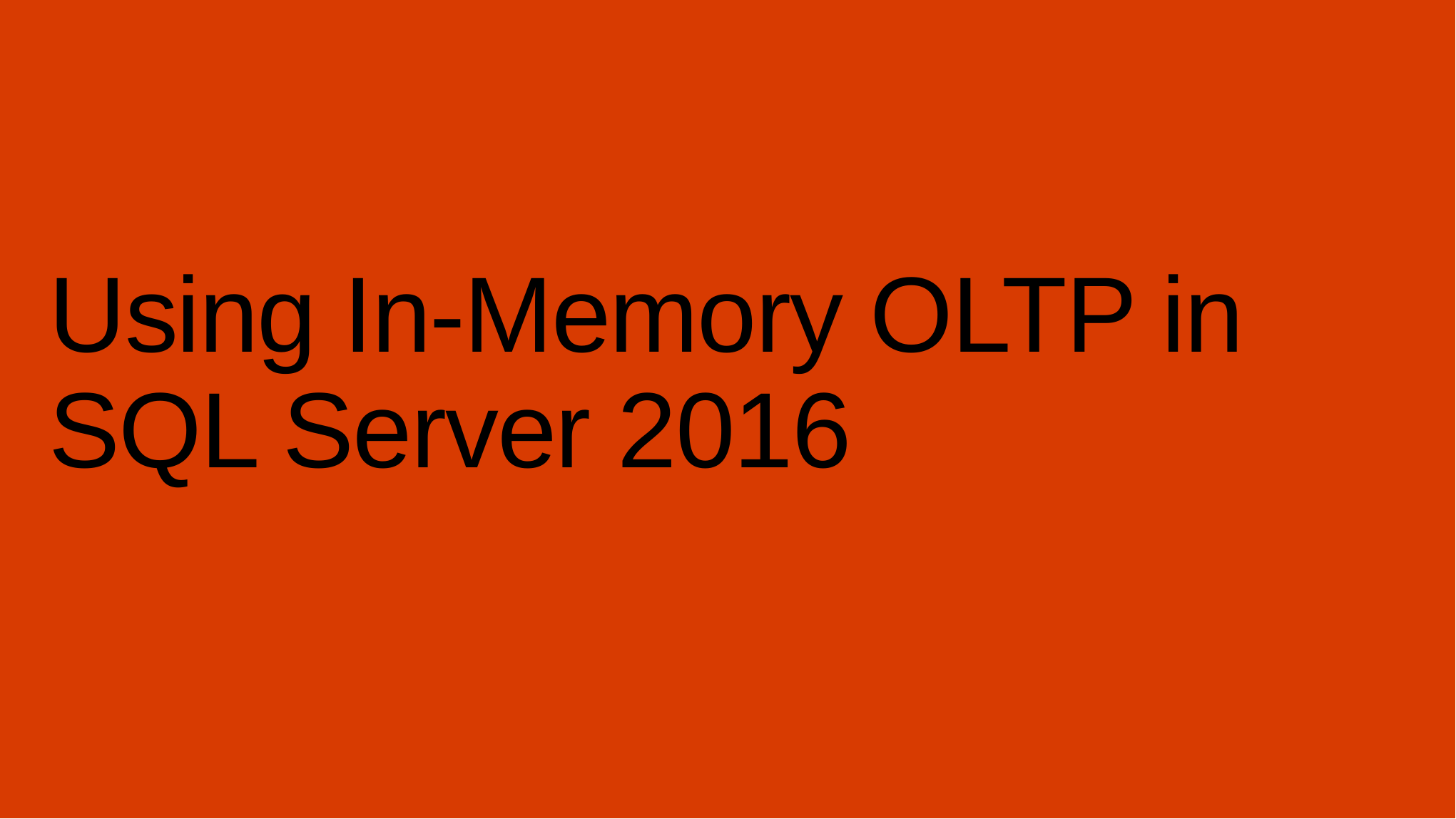

# Using In-Memory OLTP in SQL Server 2016